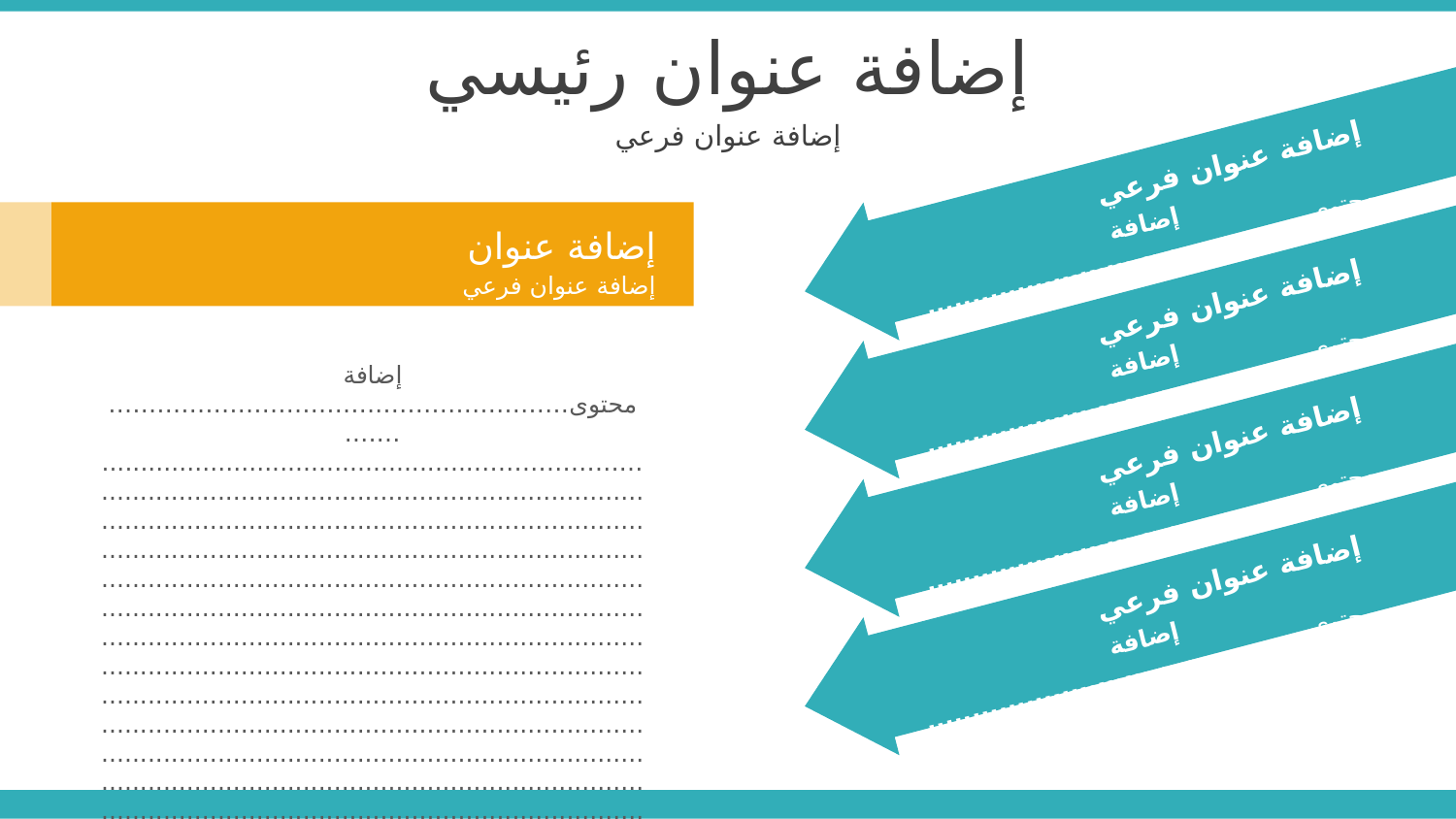

إضافة عنوان رئيسي
إضافة عنوان فرعي

إضافة عنوان فرعي
إضافة محتوى ..............................................

إضافة عنوان
إضافة عنوان فرعي

إضافة عنوان فرعي
إضافة محتوى ..............................................
إضافة محتوى……………………………………………………….…………………......................................................................................................................................................................................................................................................................................................................................................................................................................................................................................................................................................................................................................................................................................................................................................................................................................................................................................................................................................................................

إضافة عنوان فرعي
إضافة محتوى ..............................................

إضافة عنوان فرعي
إضافة محتوى ..............................................